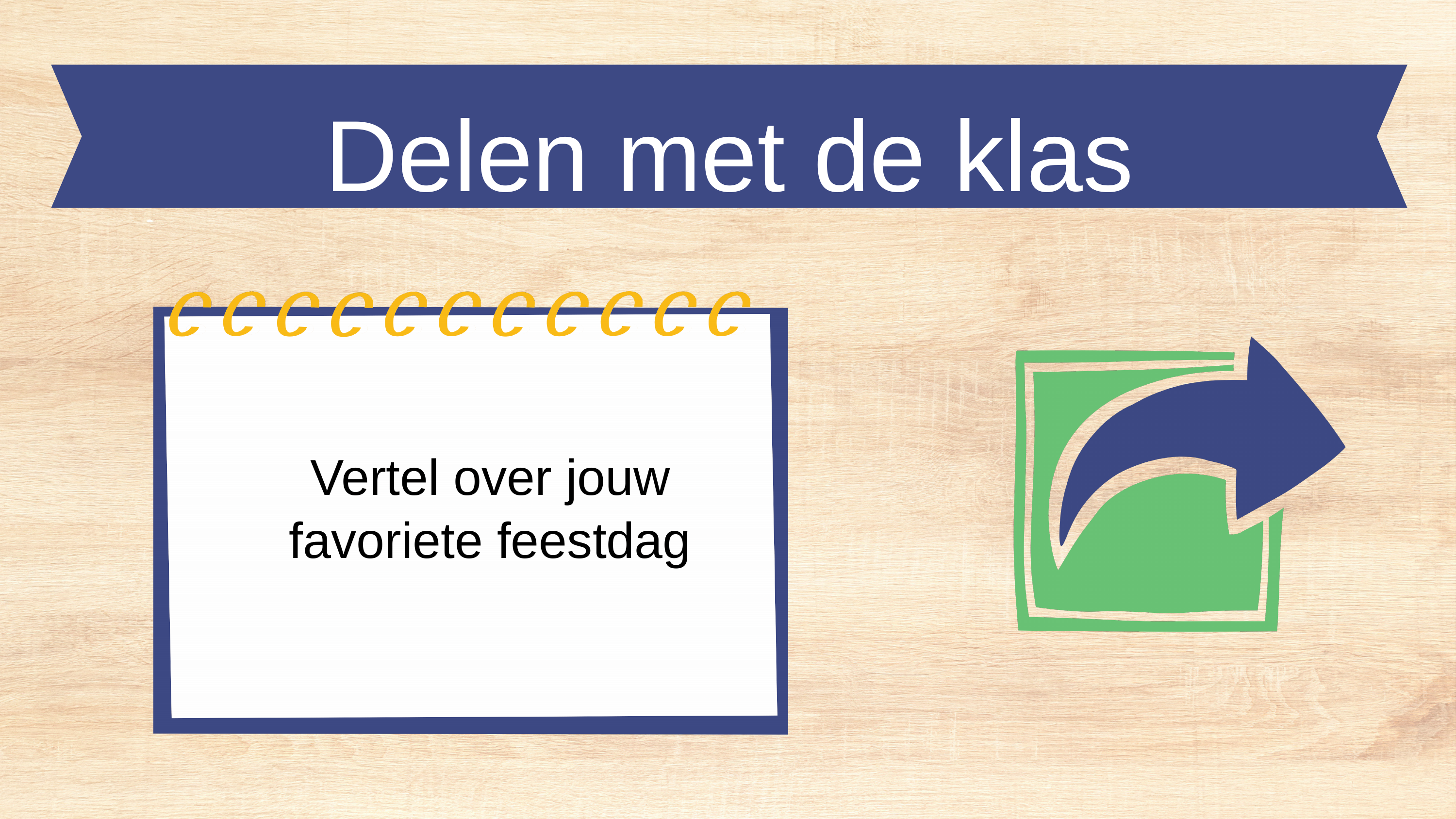

Delen met de klas

Vertel over jouw favoriete feestdag